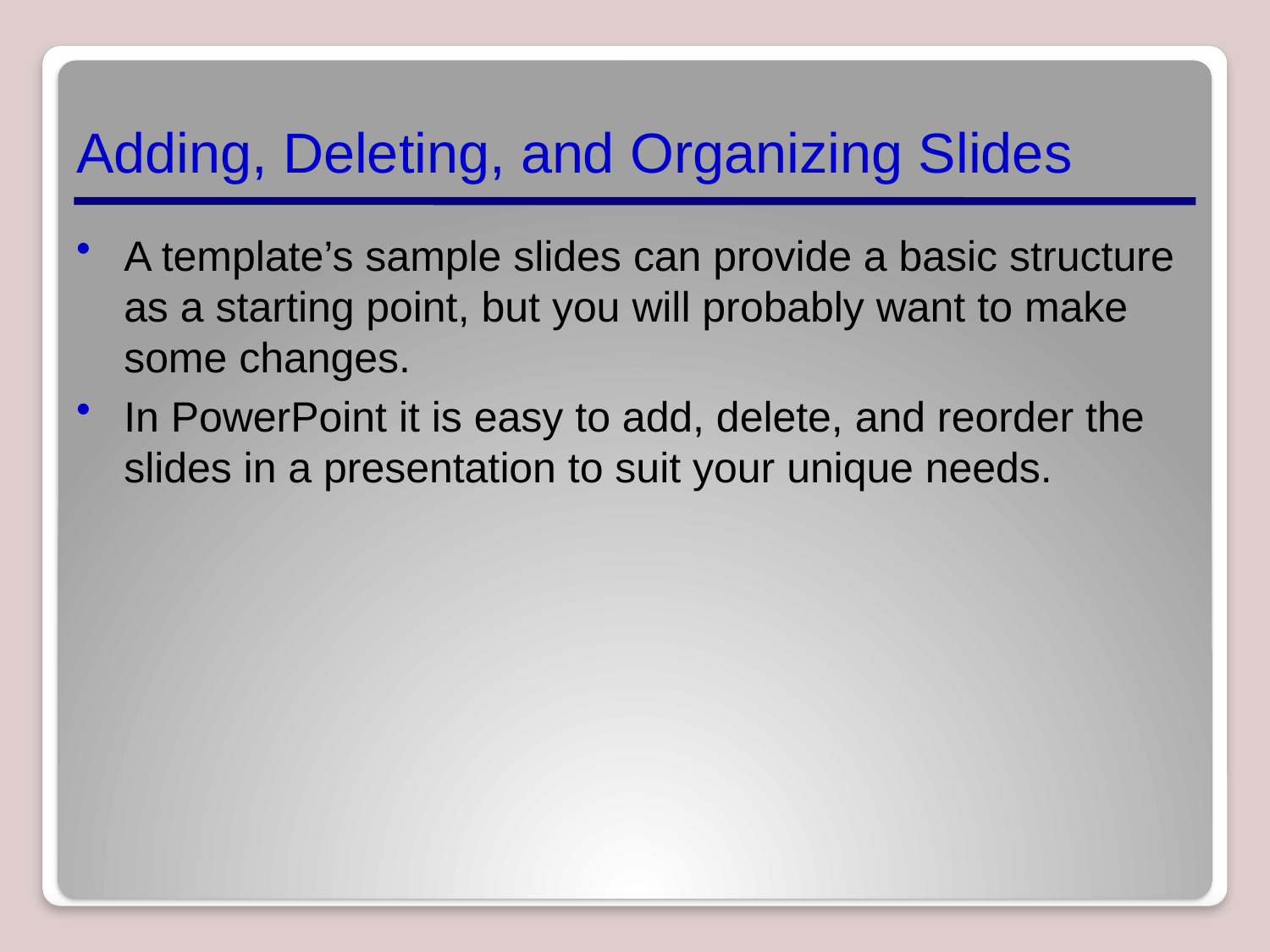

# Adding, Deleting, and Organizing Slides
A template’s sample slides can provide a basic structure as a starting point, but you will probably want to make some changes.
In PowerPoint it is easy to add, delete, and reorder the slides in a presentation to suit your unique needs.